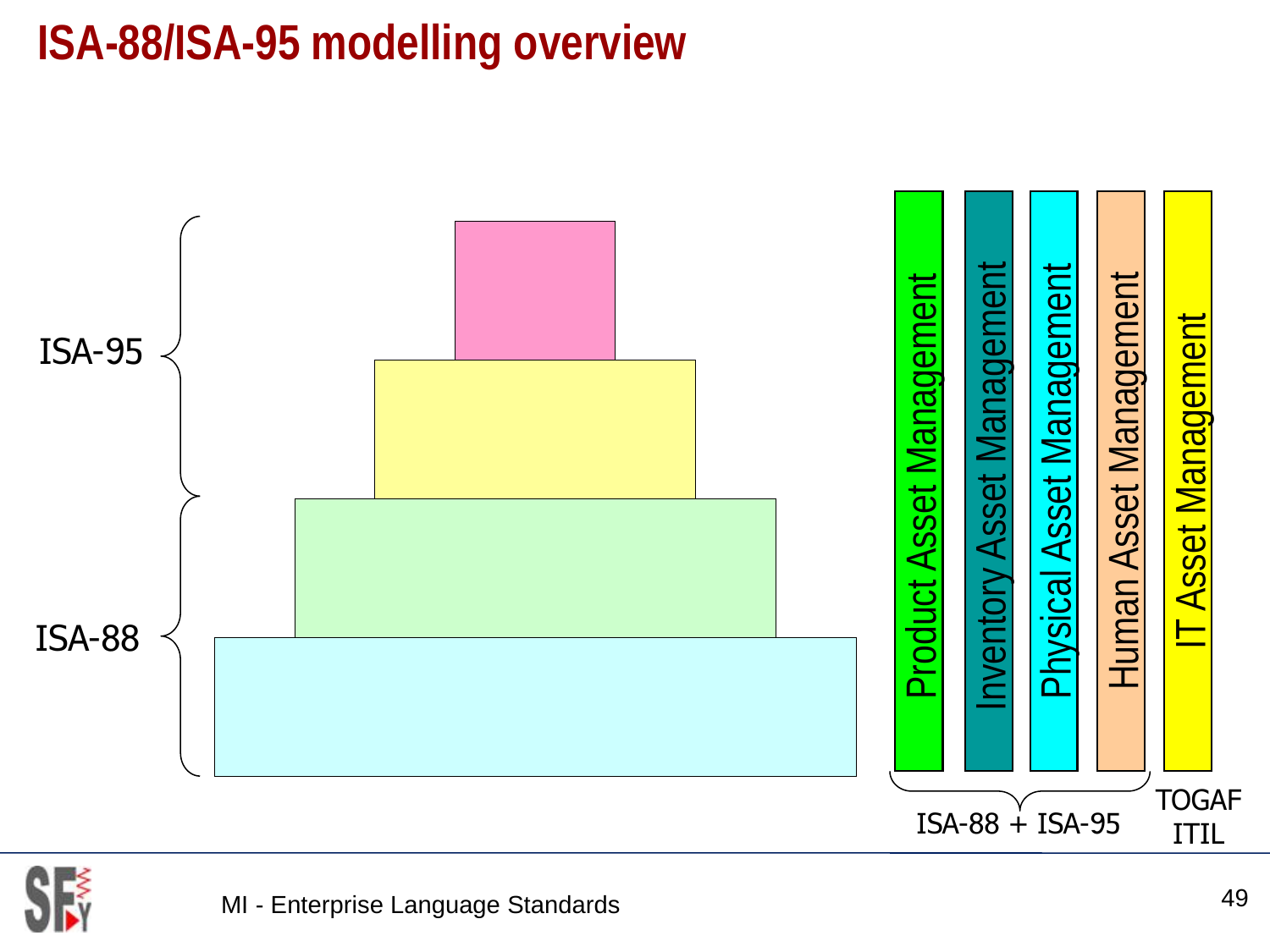

# ISA-88/ISA-95 modelling overview

ISA-95
Product Asset Management
Inventory Asset Management
Physical Asset Management
Human Asset Management
IT Asset Management

ISA-88

TOGAF
ITIL
ISA-88 + ISA-95
49
MI - Enterprise Language Standards